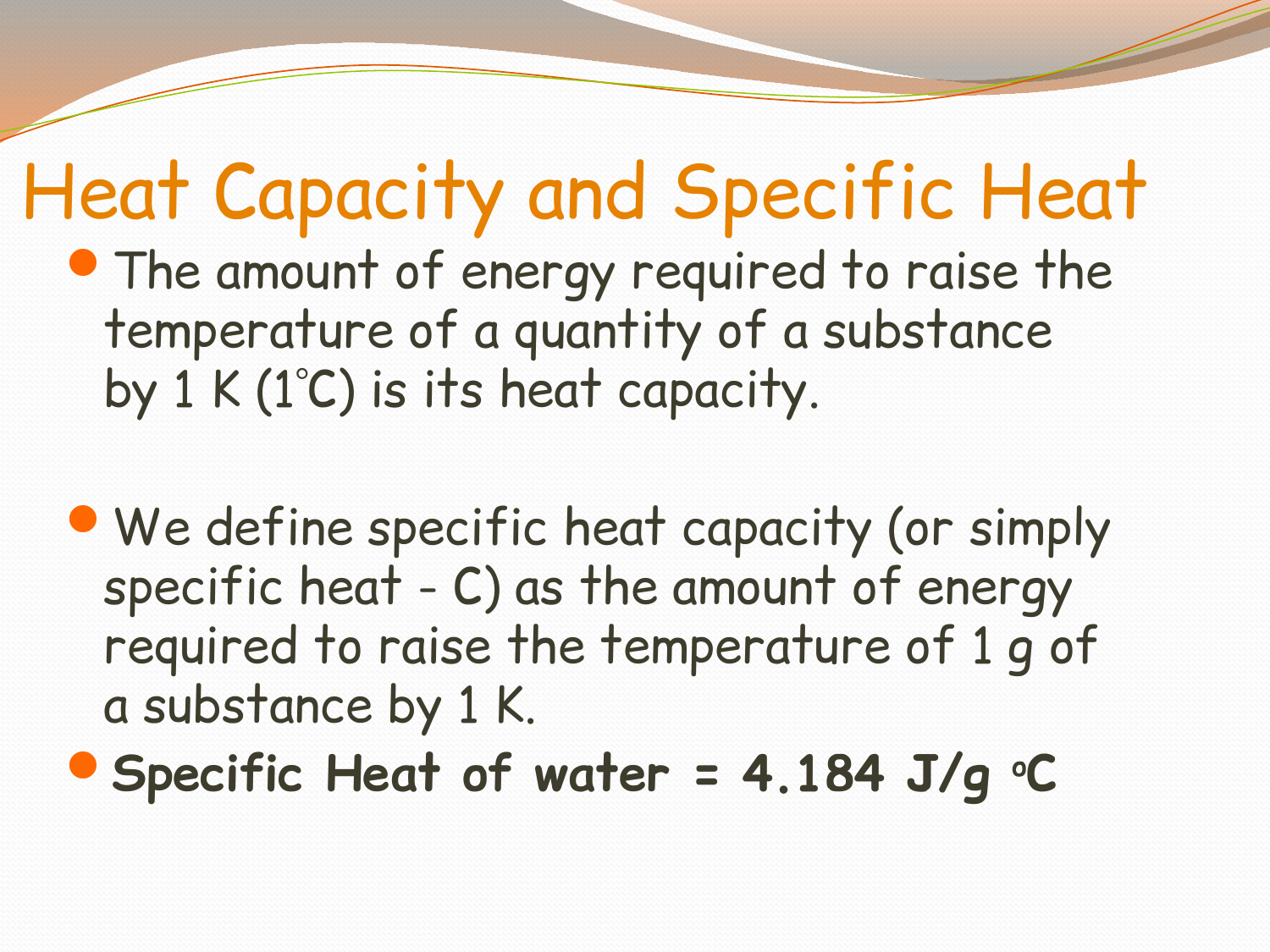

# Heat Capacity and Specific Heat
The amount of energy required to raise the temperature of a quantity of a substance by 1 K (1°C) is its heat capacity.

We define specific heat capacity (or simply specific heat - C) as the amount of energy required to raise the temperature of 1 g of a substance by 1 K.
Specific Heat of water = 4.184 J/g oC